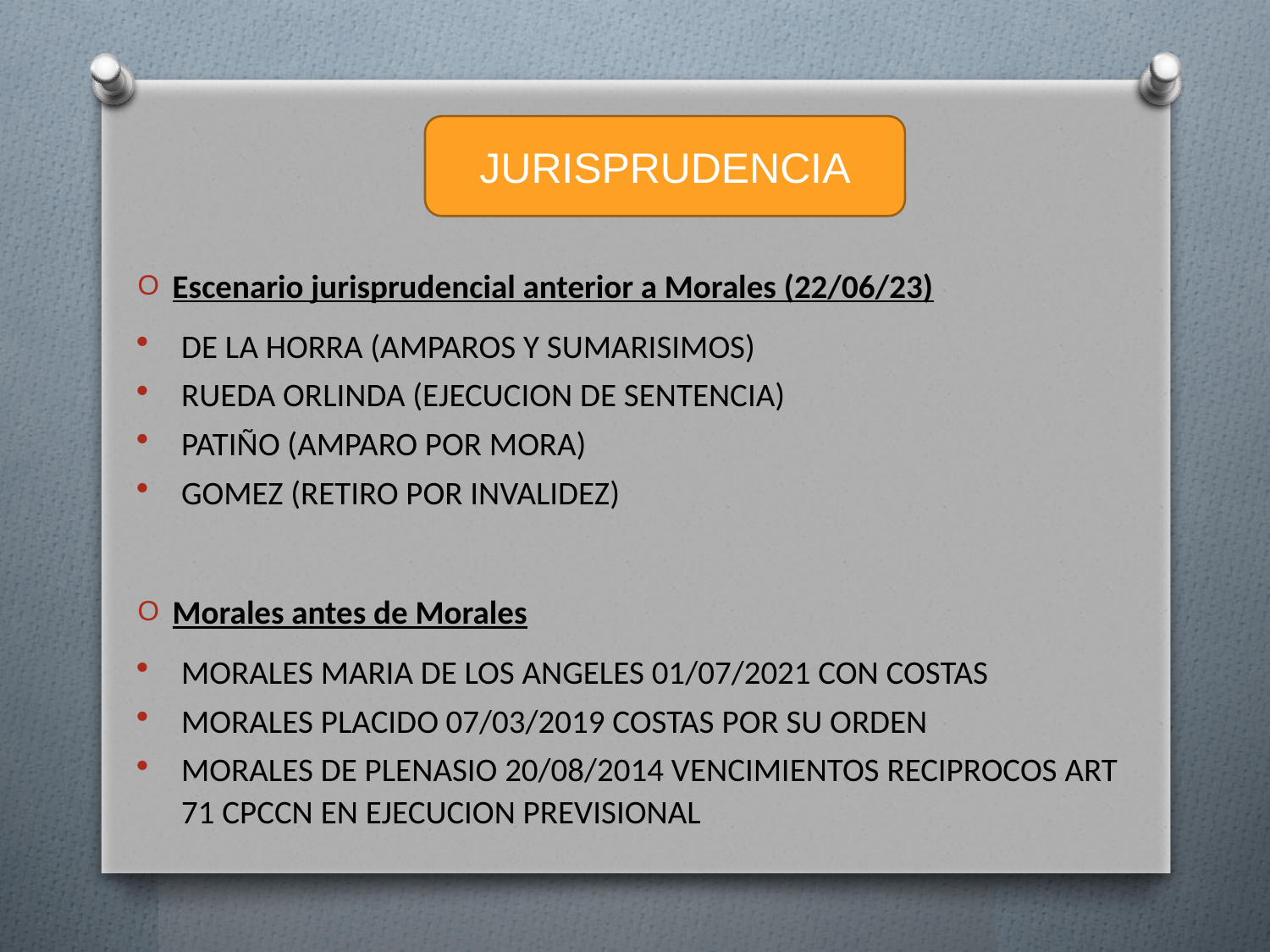

JURISPRUDENCIA
Escenario jurisprudencial anterior a Morales (22/06/23)
DE LA HORRA (AMPAROS Y SUMARISIMOS)
RUEDA ORLINDA (EJECUCION DE SENTENCIA)
PATIÑO (AMPARO POR MORA)
GOMEZ (RETIRO POR INVALIDEZ)

Morales antes de Morales
MORALES MARIA DE LOS ANGELES 01/07/2021 CON COSTAS
MORALES PLACIDO 07/03/2019 COSTAS POR SU ORDEN
MORALES DE PLENASIO 20/08/2014 VENCIMIENTOS RECIPROCOS ART 71 CPCCN EN EJECUCION PREVISIONAL